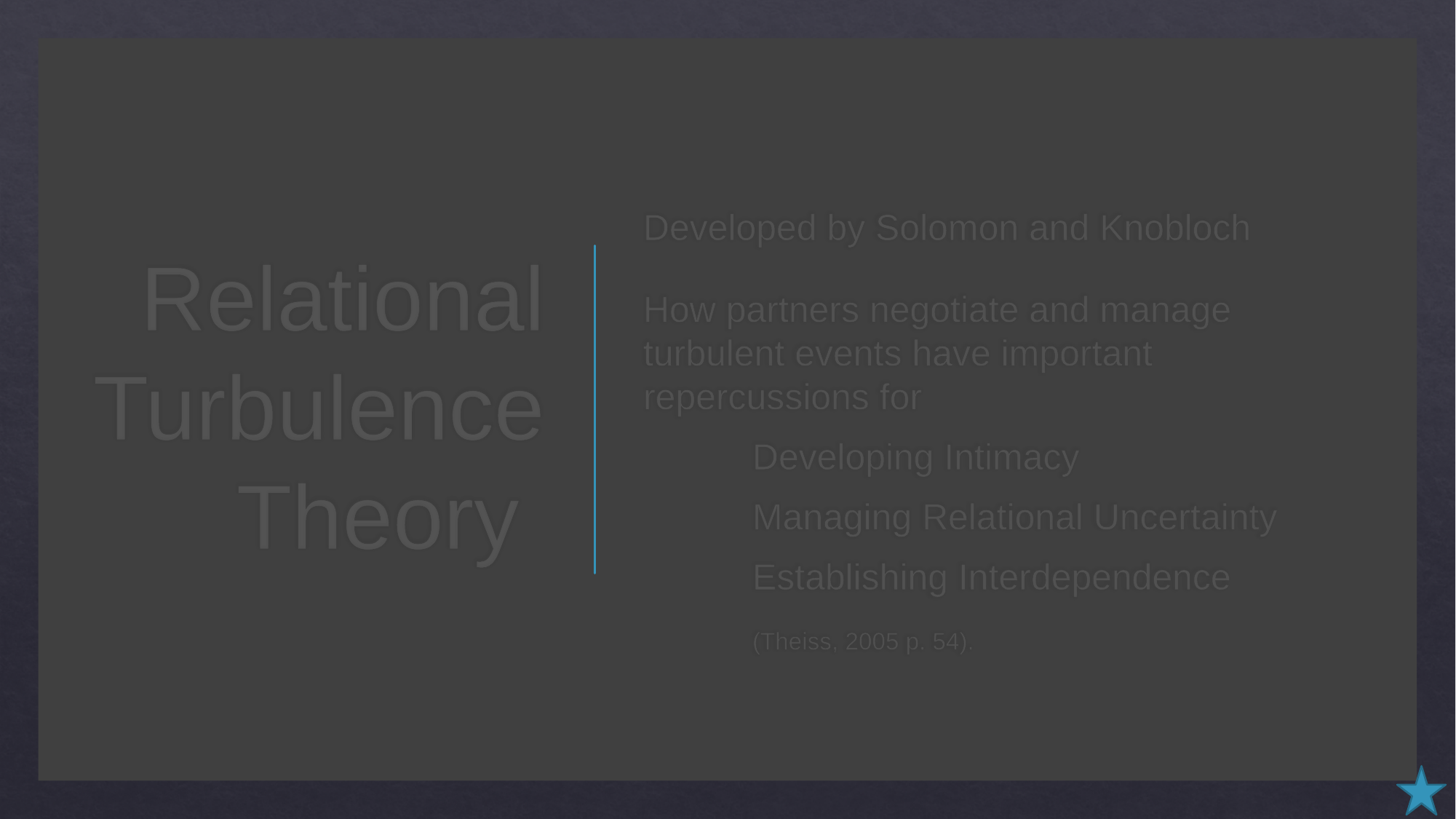

# Relational Turbulence Theory
Developed by Solomon and Knobloch
How partners negotiate and manage turbulent events have important repercussions for
	Developing Intimacy
	Managing Relational Uncertainty
	Establishing Interdependence
	(Theiss, 2005 p. 54).